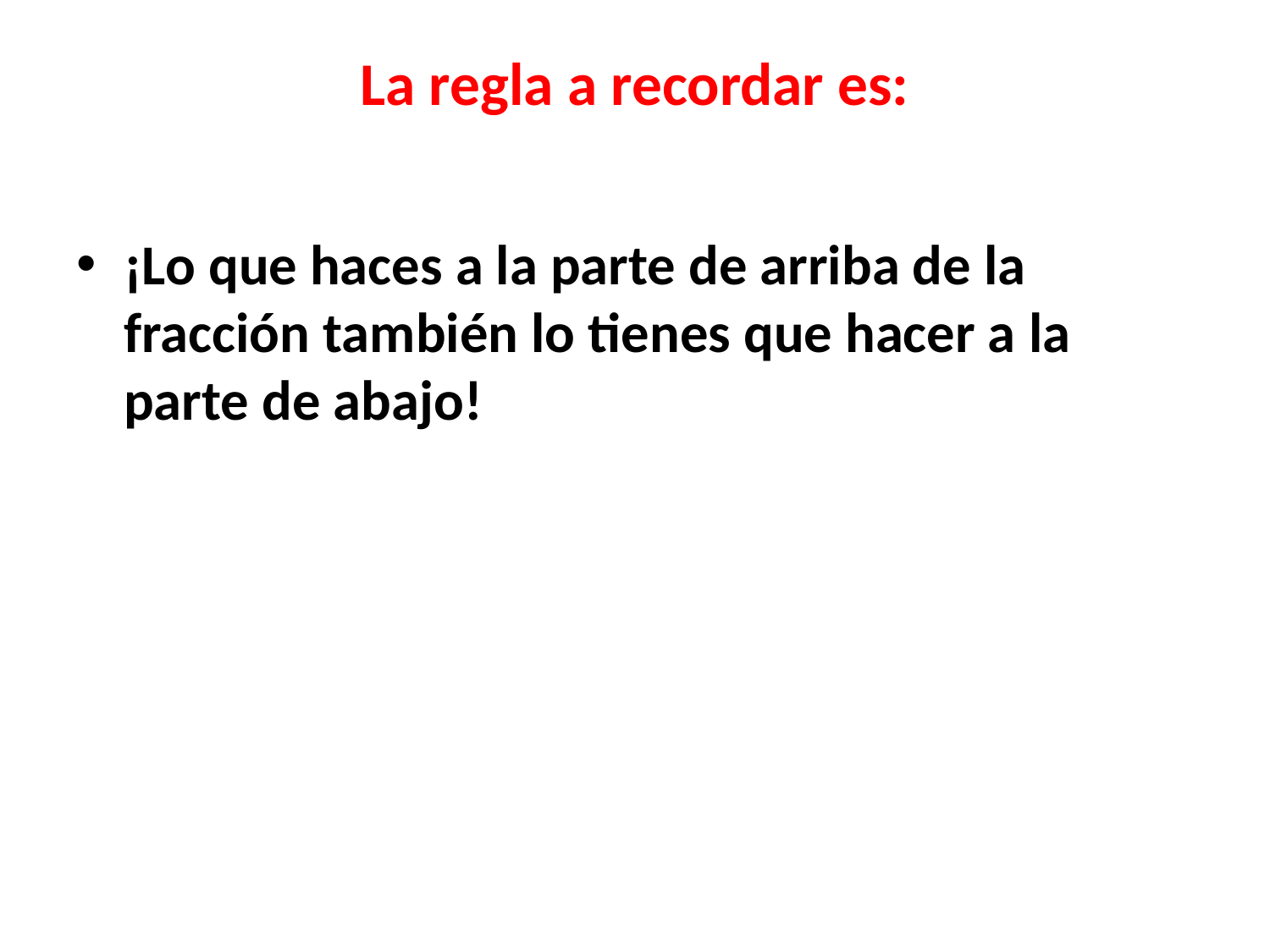

# La regla a recordar es:
¡Lo que haces a la parte de arriba de la fracción también lo tienes que hacer a la parte de abajo!